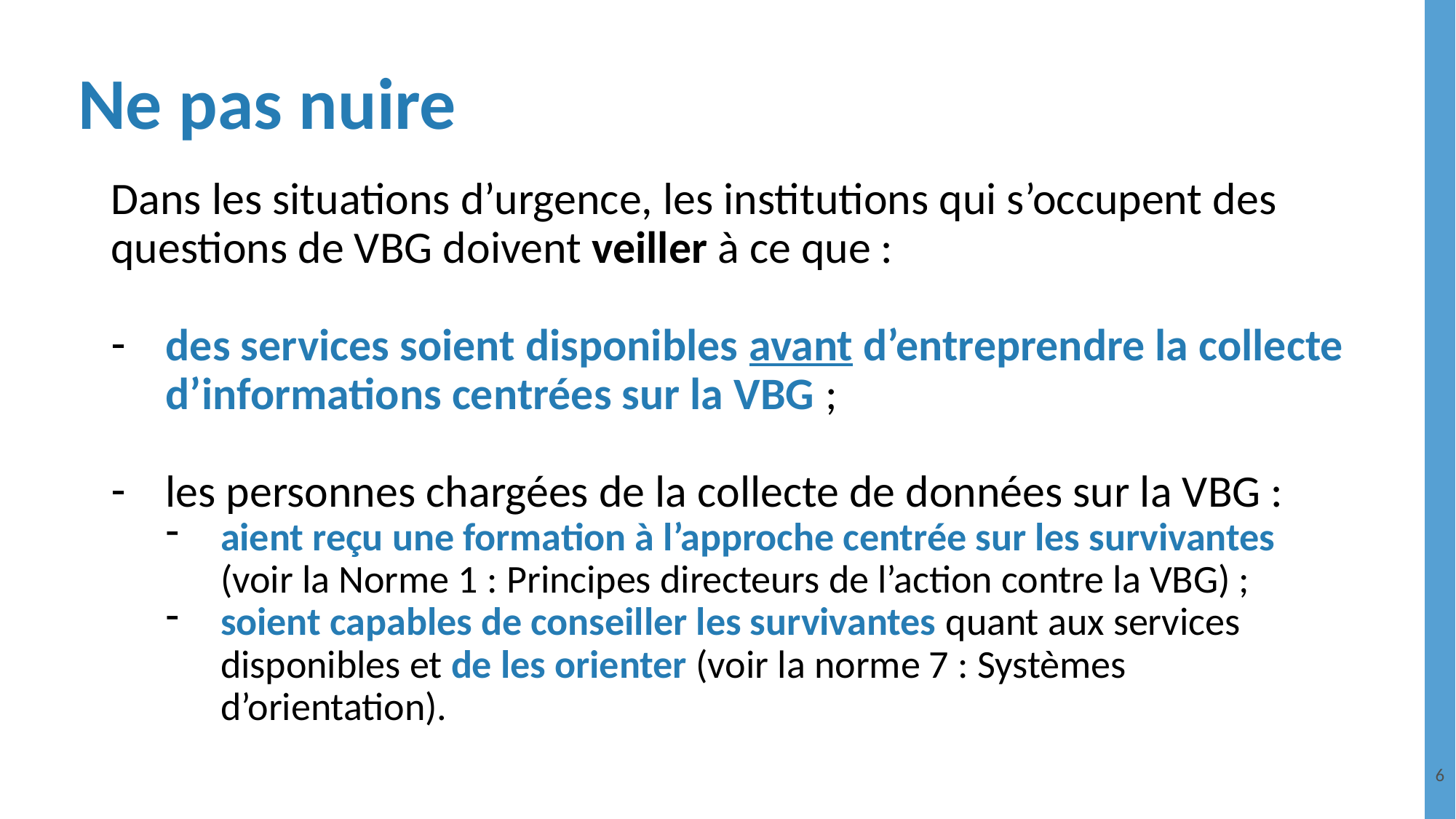

# Ne pas nuire
Dans les situations d’urgence, les institutions qui s’occupent des questions de VBG doivent veiller à ce que :

des services soient disponibles avant d’entreprendre la collecte d’informations centrées sur la VBG ;

les personnes chargées de la collecte de données sur la VBG :
aient reçu une formation à l’approche centrée sur les survivantes (voir la Norme 1 : Principes directeurs de l’action contre la VBG) ;
soient capables de conseiller les survivantes quant aux services disponibles et de les orienter (voir la norme 7 : Systèmes d’orientation).